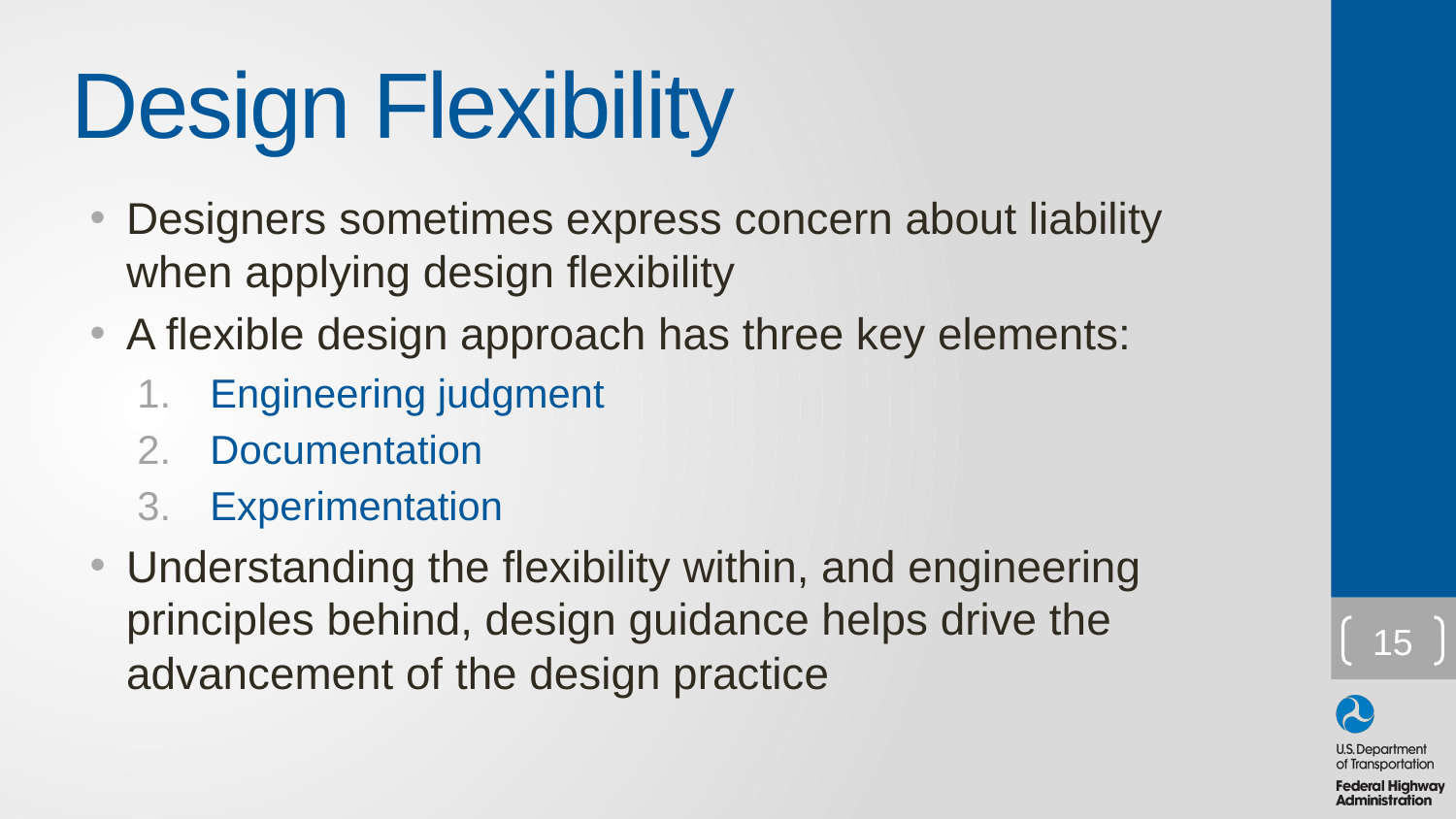

# Design Flexibility
Designers sometimes express concern about liability when applying design flexibility
A flexible design approach has three key elements:
Engineering judgment
Documentation
Experimentation
Understanding the flexibility within, and engineering principles behind, design guidance helps drive the advancement of the design practice

15